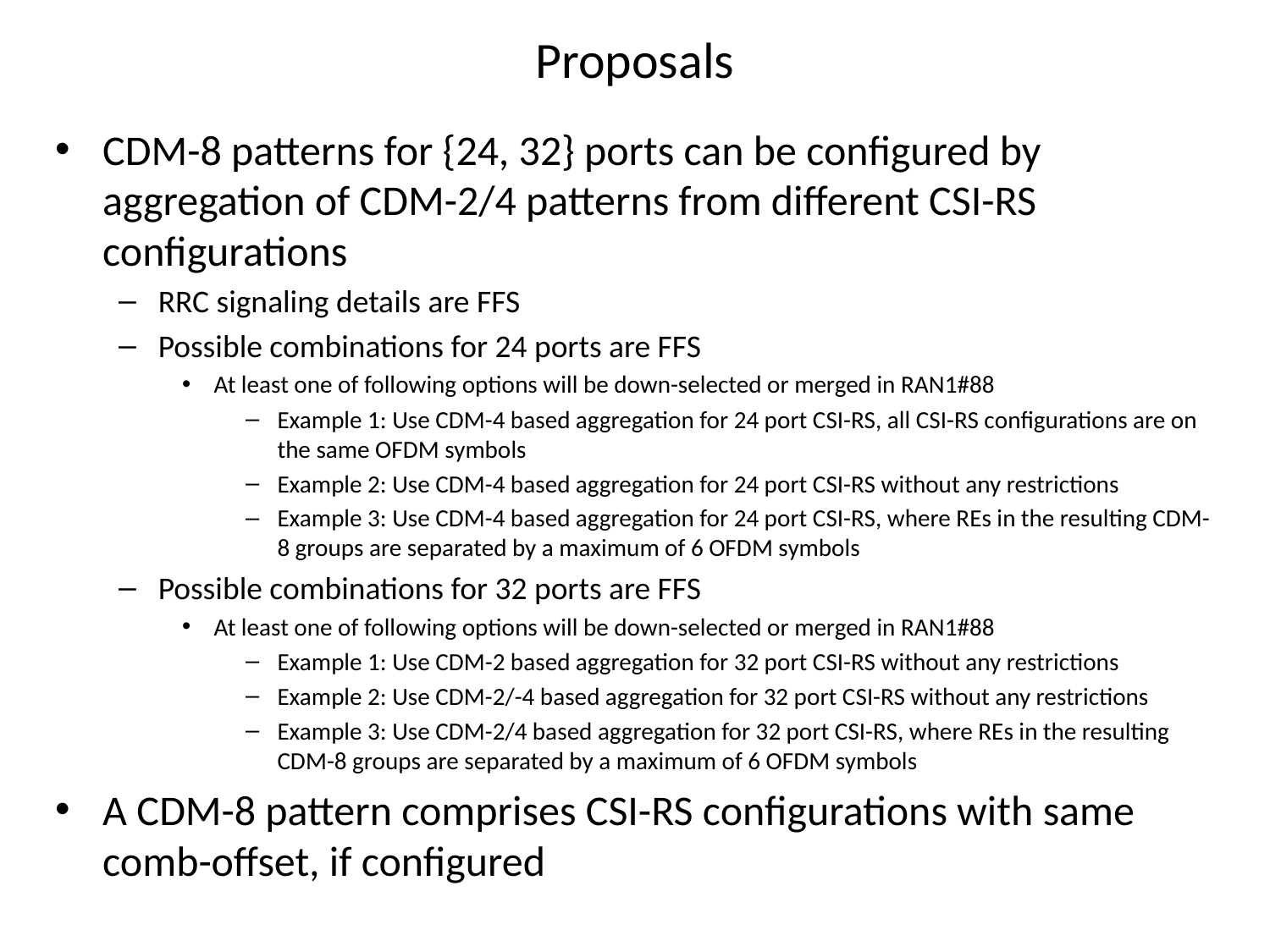

# Proposals
CDM-8 patterns for {24, 32} ports can be configured by aggregation of CDM-2/4 patterns from different CSI-RS configurations
RRC signaling details are FFS
Possible combinations for 24 ports are FFS
At least one of following options will be down-selected or merged in RAN1#88
Example 1: Use CDM-4 based aggregation for 24 port CSI-RS, all CSI-RS configurations are on the same OFDM symbols
Example 2: Use CDM-4 based aggregation for 24 port CSI-RS without any restrictions
Example 3: Use CDM-4 based aggregation for 24 port CSI-RS, where REs in the resulting CDM-8 groups are separated by a maximum of 6 OFDM symbols
Possible combinations for 32 ports are FFS
At least one of following options will be down-selected or merged in RAN1#88
Example 1: Use CDM-2 based aggregation for 32 port CSI-RS without any restrictions
Example 2: Use CDM-2/-4 based aggregation for 32 port CSI-RS without any restrictions
Example 3: Use CDM-2/4 based aggregation for 32 port CSI-RS, where REs in the resulting CDM-8 groups are separated by a maximum of 6 OFDM symbols
A CDM-8 pattern comprises CSI-RS configurations with same comb-offset, if configured